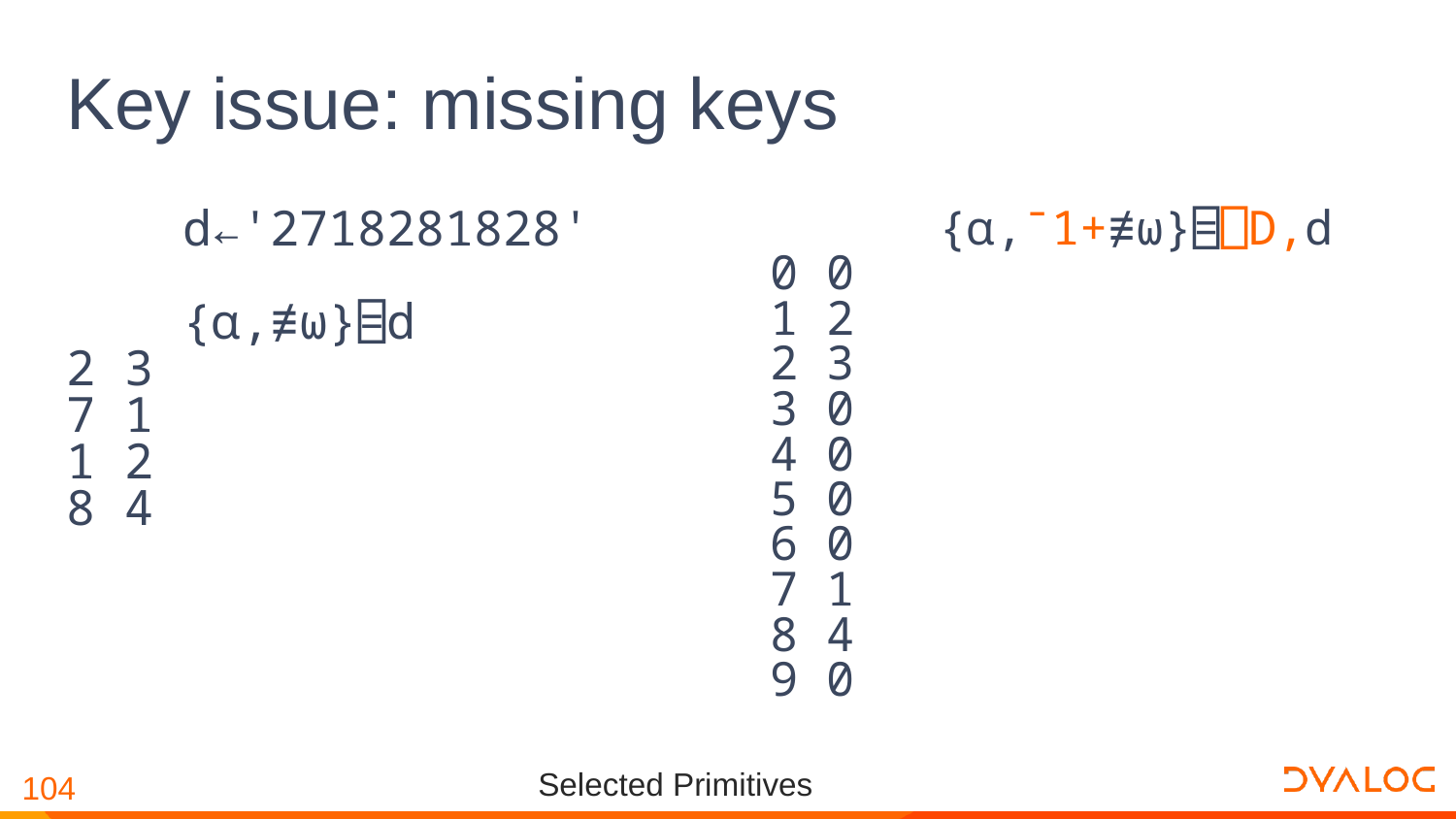

# Key issue: missing keys
    d←'2718281828'

    {⍺,≢⍵}⌸d
2 3
7 1
1 2
8 4

      {⍺,¯1+≢⍵}⌸⎕D,d
0 0
1 2
2 3
3 0
4 0
5 0
6 0
7 1
8 4
9 0